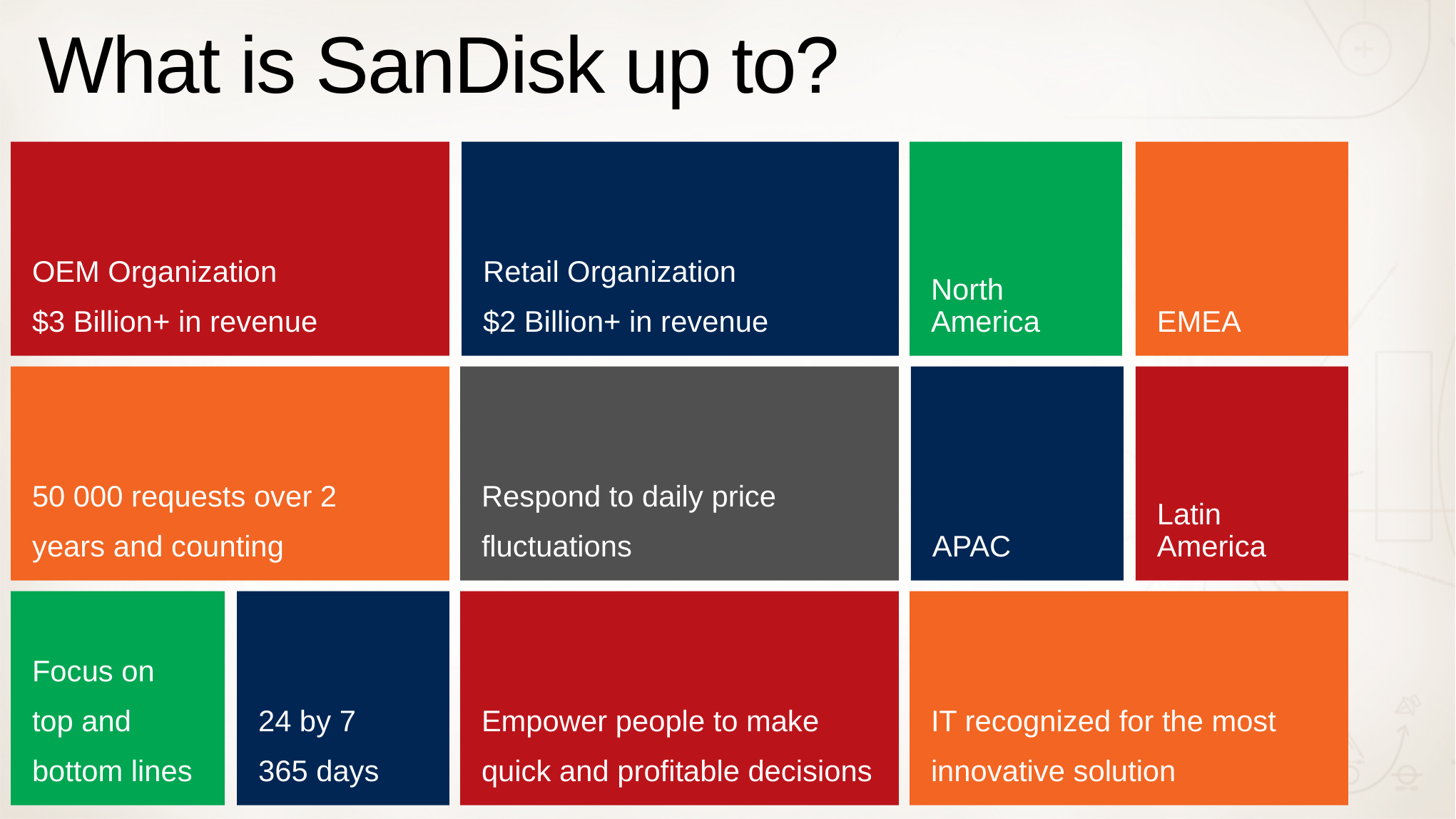

# What is SanDisk up to?
North America
Retail Organization
$2 Billion+ in revenue
OEM Organization
$3 Billion+ in revenue
EMEA
APAC
Respond to daily price
fluctuations
50 000 requests over 2
years and counting
Latin America
Empower people to make
quick and profitable decisions
Focus on
top and
bottom lines
24 by 7
365 days
IT recognized for the most
innovative solution